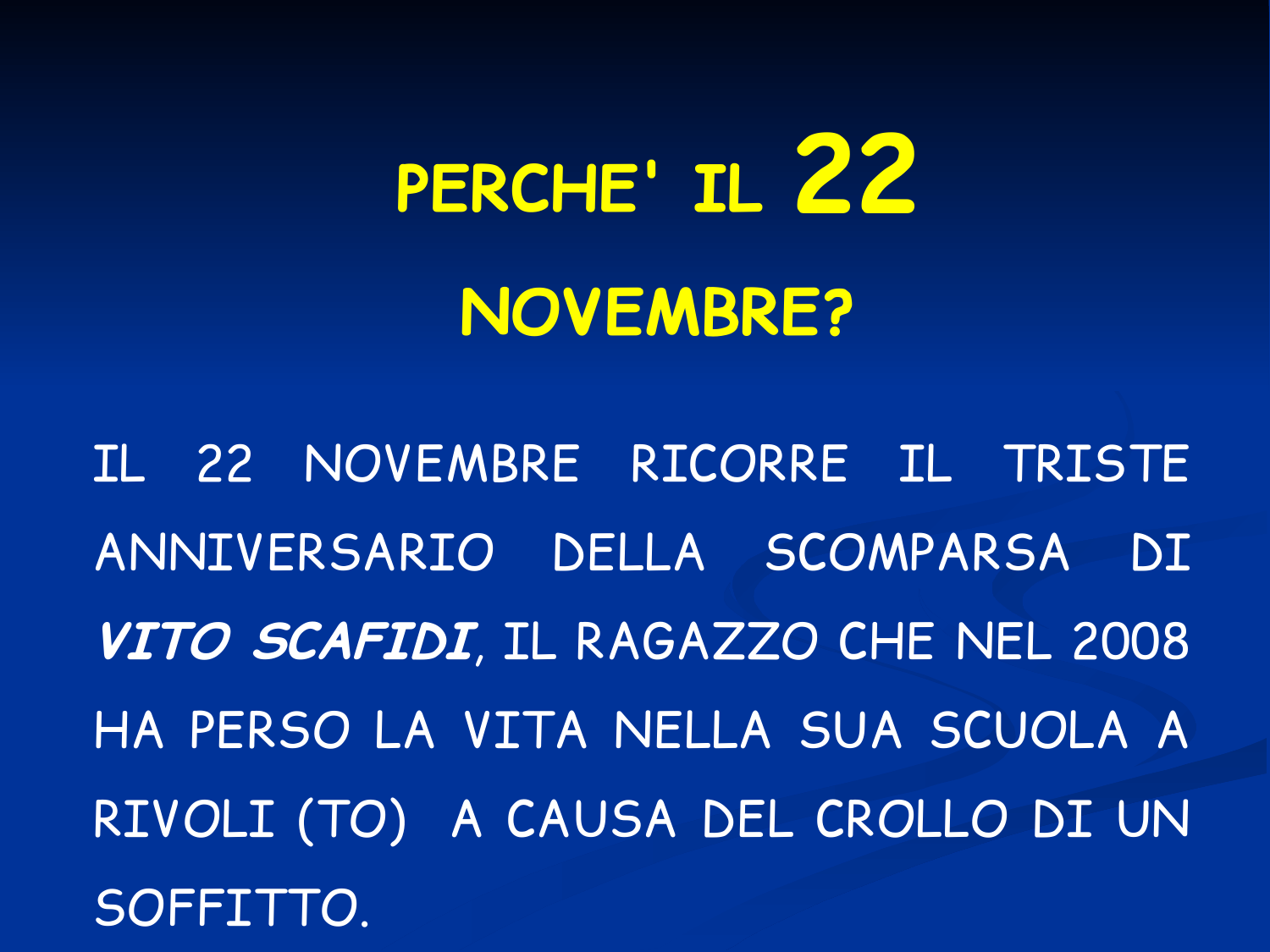

PERCHE' IL 22 NOVEMBRE?

IL 22 NOVEMBRE RICORRE IL TRISTE ANNIVERSARIO DELLA SCOMPARSA DI VITO SCAFIDI, IL RAGAZZO CHE NEL 2008 HA PERSO LA VITA NELLA SUA SCUOLA A RIVOLI (TO)  A CAUSA DEL CROLLO DI UN SOFFITTO.